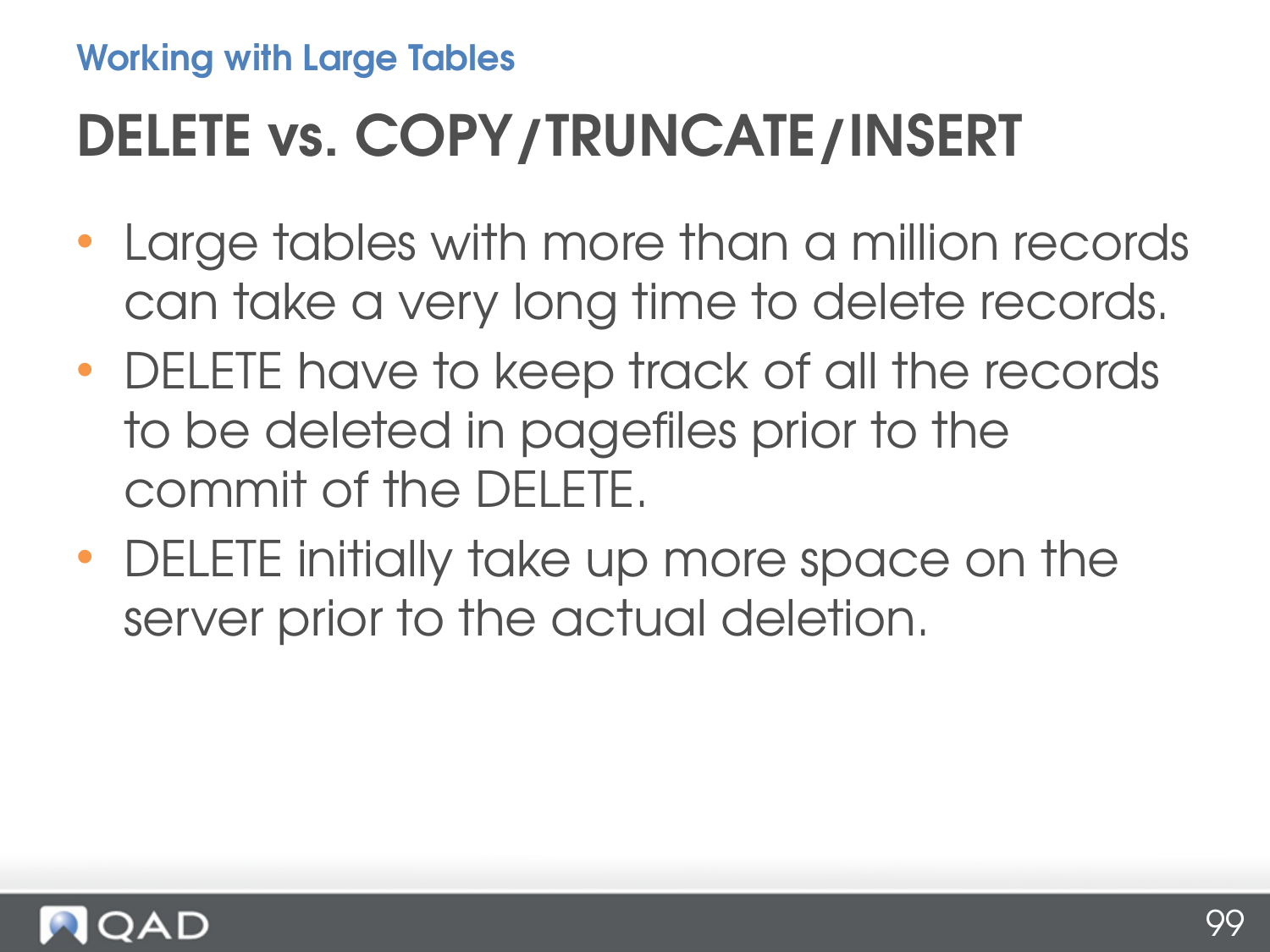

Working with Large Tables
# DELETE vs. COPY/TRUNCATE/INSERT
Large tables with more than a million records can take a very long time to delete records.
DELETE have to keep track of all the records to be deleted in pagefiles prior to the commit of the DELETE.
DELETE initially take up more space on the server prior to the actual deletion.
99